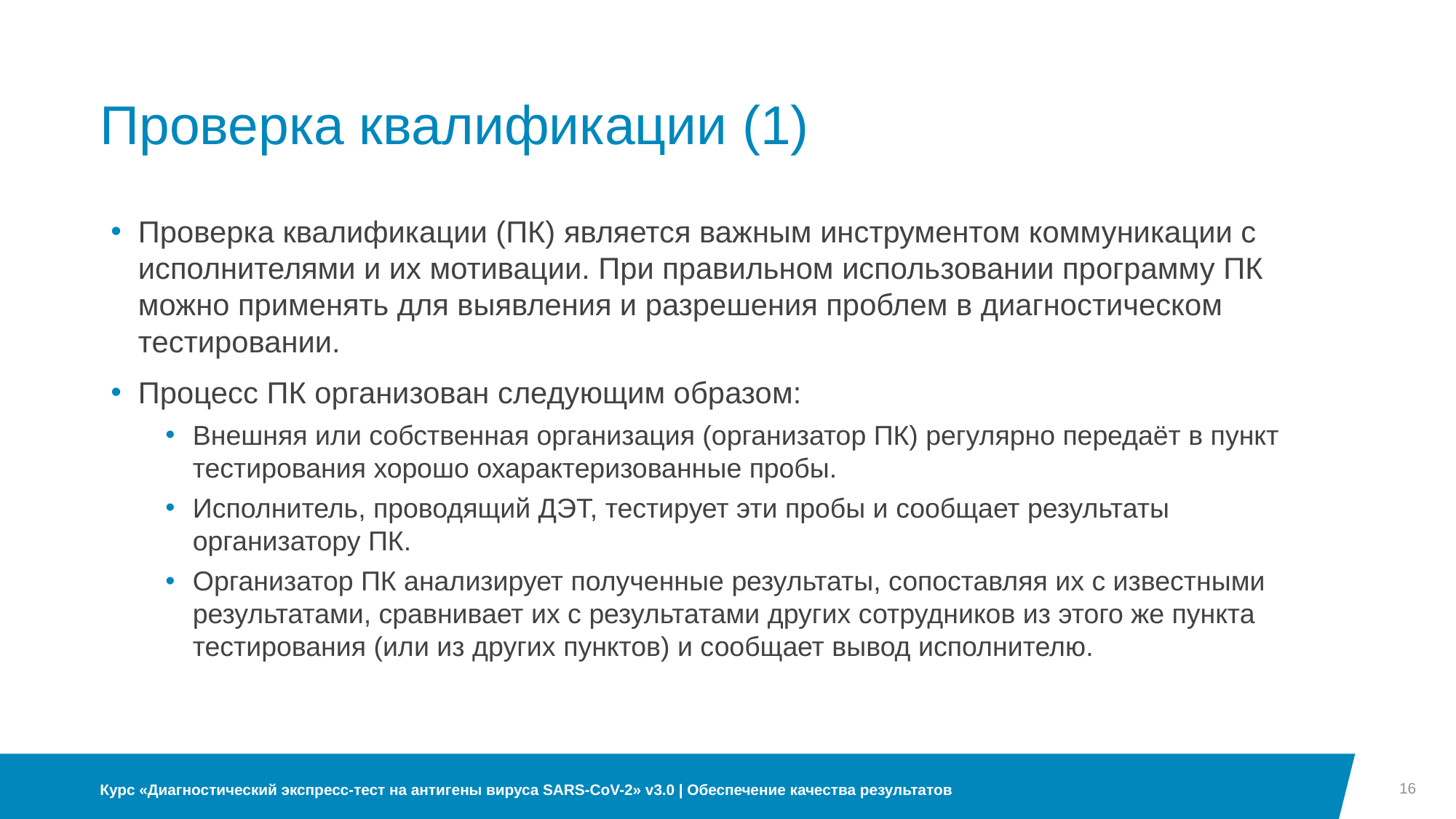

# Проверка квалификации (1)
Проверка квалификации (ПК) является важным инструментом коммуникации с исполнителями и их мотивации. При правильном использовании программу ПК можно применять для выявления и разрешения проблем в диагностическом тестировании.
Процесс ПК организован следующим образом:
Внешняя или собственная организация (организатор ПК) регулярно передаёт в пункт тестирования хорошо охарактеризованные пробы.
Исполнитель, проводящий ДЭТ, тестирует эти пробы и сообщает результаты организатору ПК.
Организатор ПК анализирует полученные результаты, сопоставляя их с известными результатами, сравнивает их с результатами других сотрудников из этого же пункта тестирования (или из других пунктов) и сообщает вывод исполнителю.

16
Курс «Диагностический экспресс-тест на антигены вируса SARS-CoV-2» v3.0 | Обеспечение качества результатов